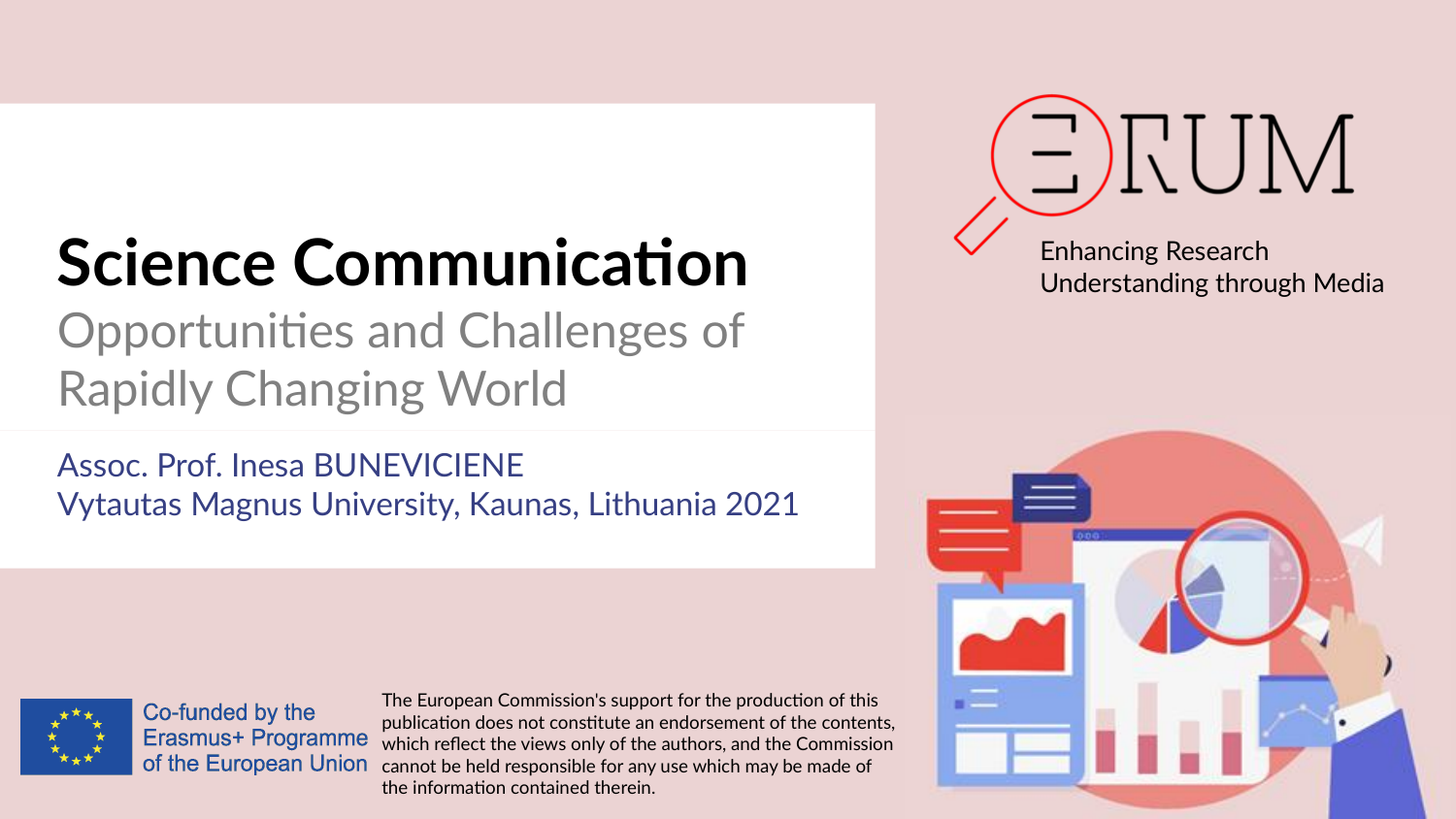

# Science Communication Opportunities and Challenges of Rapidly Changing World
Assoc. Prof. Inesa BUNEVICIENE
Vytautas Magnus University, Kaunas, Lithuania 2021